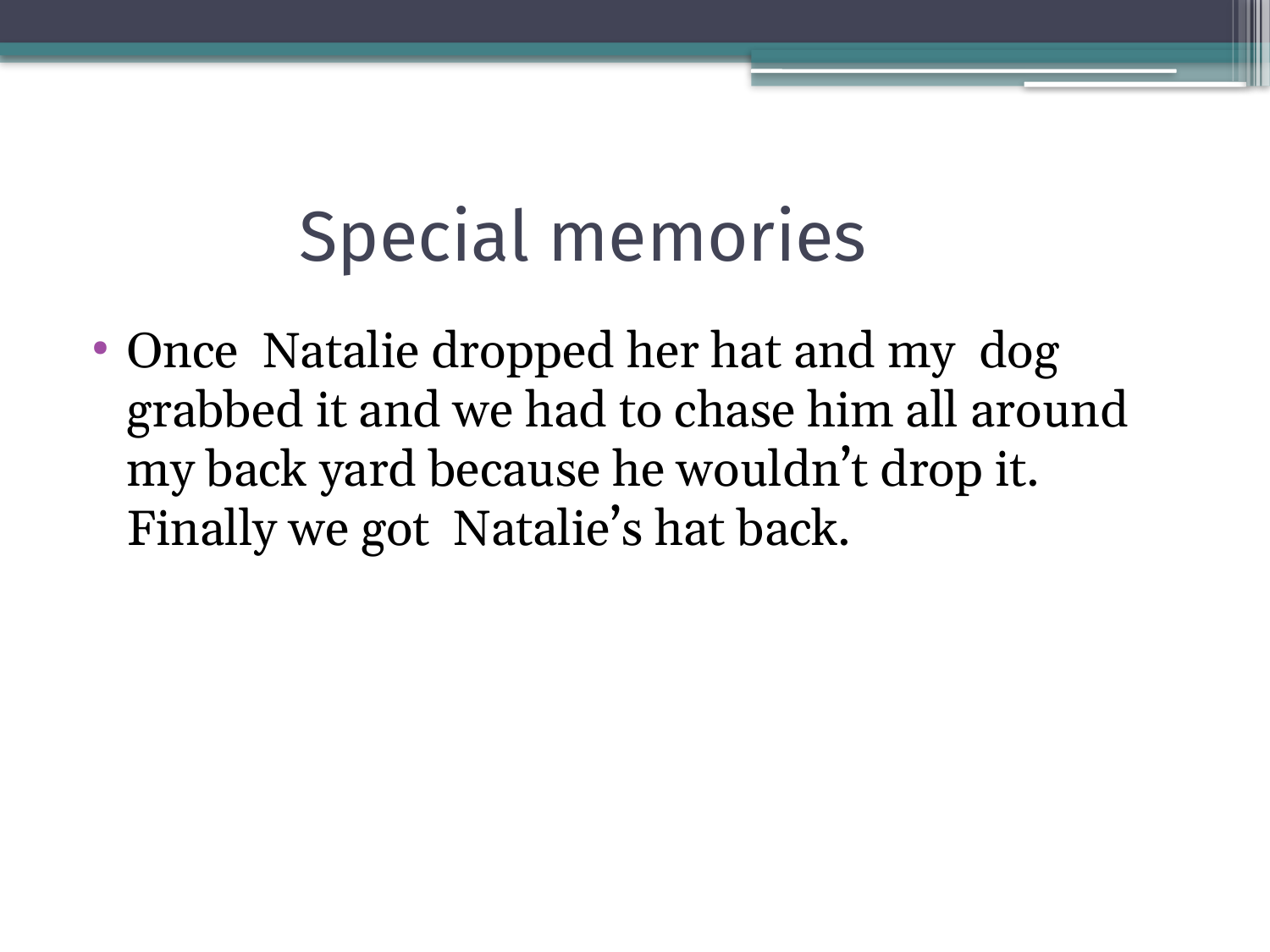

# Special memories
Once  Natalie dropped her hat and my  dog grabbed it and we had to chase him all around  my back yard because he wouldn’t drop it. Finally we got  Natalie’s hat back.